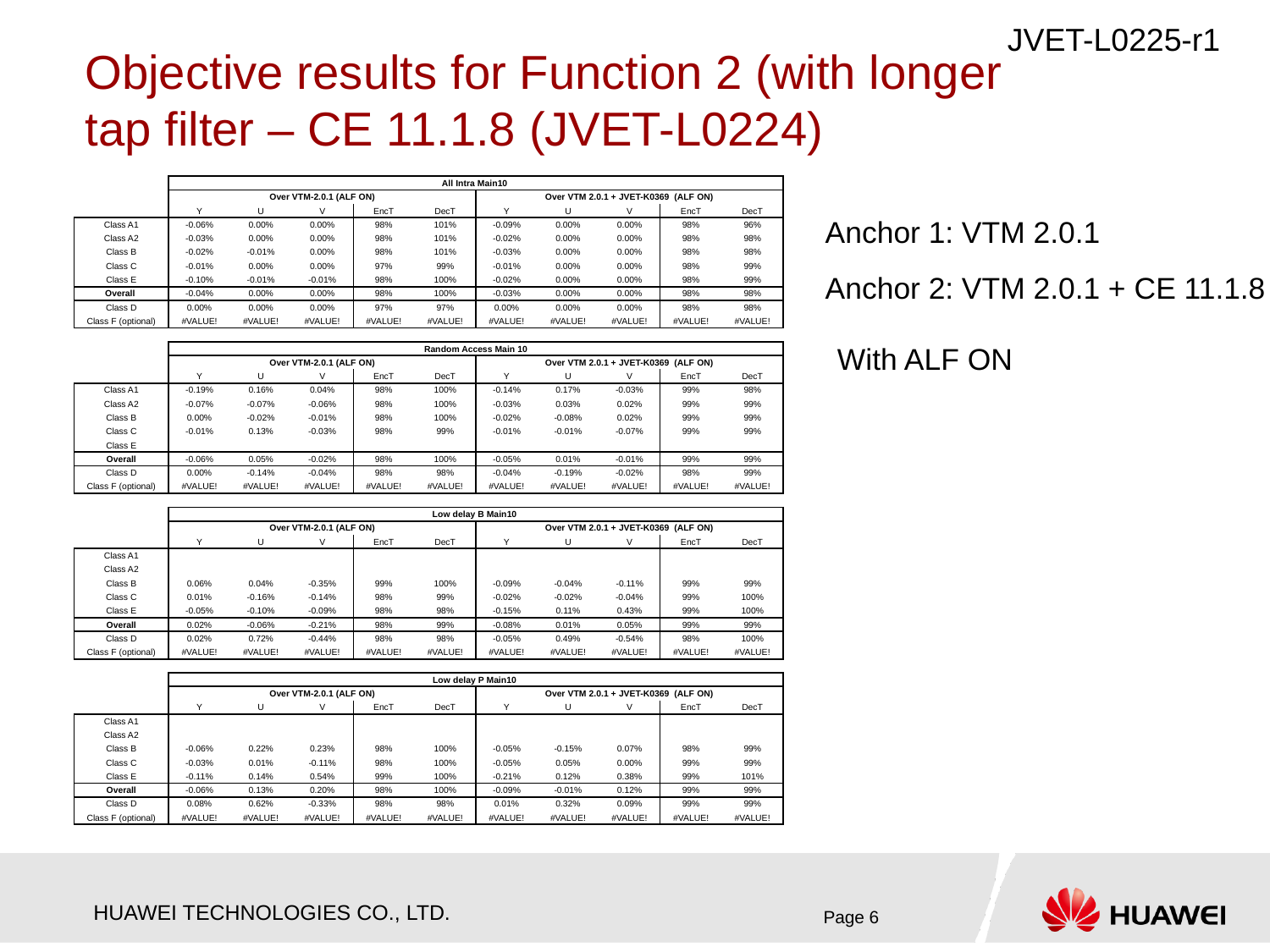

# Objective results for Function 2 (with longer tap filter – CE 11.1.8 (JVET-L0224)
|  | All Intra Main10 |  |  |  |  |  |  |  |  |  |
| --- | --- | --- | --- | --- | --- | --- | --- | --- | --- | --- |
|  | Over VTM-2.0.1 (ALF ON) |  |  |  |  | Over VTM 2.0.1 + JVET-K0369 (ALF ON) |  |  |  |  |
|  | Y | U | V | EncT | DecT | Y | U | V | EncT | DecT |
| Class A1 | -0.06% | 0.00% | 0.00% | 98% | 101% | -0.09% | 0.00% | 0.00% | 98% | 96% |
| Class A2 | -0.03% | 0.00% | 0.00% | 98% | 101% | -0.02% | 0.00% | 0.00% | 98% | 98% |
| Class B | -0.02% | -0.01% | 0.00% | 98% | 101% | -0.03% | 0.00% | 0.00% | 98% | 98% |
| Class C | -0.01% | 0.00% | 0.00% | 97% | 99% | -0.01% | 0.00% | 0.00% | 98% | 99% |
| Class E | -0.10% | -0.01% | -0.01% | 98% | 100% | -0.02% | 0.00% | 0.00% | 98% | 99% |
| Overall | -0.04% | 0.00% | 0.00% | 98% | 100% | -0.03% | 0.00% | 0.00% | 98% | 98% |
| Class D | 0.00% | 0.00% | 0.00% | 97% | 97% | 0.00% | 0.00% | 0.00% | 98% | 98% |
| Class F (optional) | #VALUE! | #VALUE! | #VALUE! | #VALUE! | #VALUE! | #VALUE! | #VALUE! | #VALUE! | #VALUE! | #VALUE! |
|  |  |  |  |  |  |  |  |  |  |  |
|  | Random Access Main 10 |  |  |  |  |  |  |  |  |  |
|  | Over VTM-2.0.1 (ALF ON) |  |  |  |  | Over VTM 2.0.1 + JVET-K0369 (ALF ON) |  |  |  |  |
|  | Y | U | V | EncT | DecT | Y | U | V | EncT | DecT |
| Class A1 | -0.19% | 0.16% | 0.04% | 98% | 100% | -0.14% | 0.17% | -0.03% | 99% | 98% |
| Class A2 | -0.07% | -0.07% | -0.06% | 98% | 100% | -0.03% | 0.03% | 0.02% | 99% | 99% |
| Class B | 0.00% | -0.02% | -0.01% | 98% | 100% | -0.02% | -0.08% | 0.02% | 99% | 99% |
| Class C | -0.01% | 0.13% | -0.03% | 98% | 99% | -0.01% | -0.01% | -0.07% | 99% | 99% |
| Class E |  |  |  |  |  |  |  |  |  |  |
| Overall | -0.06% | 0.05% | -0.02% | 98% | 100% | -0.05% | 0.01% | -0.01% | 99% | 99% |
| Class D | 0.00% | -0.14% | -0.04% | 98% | 98% | -0.04% | -0.19% | -0.02% | 98% | 99% |
| Class F (optional) | #VALUE! | #VALUE! | #VALUE! | #VALUE! | #VALUE! | #VALUE! | #VALUE! | #VALUE! | #VALUE! | #VALUE! |
|  |  |  |  |  |  |  |  |  |  |  |
|  | Low delay B Main10 |  |  |  |  |  |  |  |  |  |
|  | Over VTM-2.0.1 (ALF ON) |  |  |  |  | Over VTM 2.0.1 + JVET-K0369 (ALF ON) |  |  |  |  |
|  | Y | U | V | EncT | DecT | Y | U | V | EncT | DecT |
| Class A1 |  |  |  |  |  |  |  |  |  |  |
| Class A2 |  |  |  |  |  |  |  |  |  |  |
| Class B | 0.06% | 0.04% | -0.35% | 99% | 100% | -0.09% | -0.04% | -0.11% | 99% | 99% |
| Class C | 0.01% | -0.16% | -0.14% | 98% | 99% | -0.02% | -0.02% | -0.04% | 99% | 100% |
| Class E | -0.05% | -0.10% | -0.09% | 98% | 98% | -0.15% | 0.11% | 0.43% | 99% | 100% |
| Overall | 0.02% | -0.06% | -0.21% | 98% | 99% | -0.08% | 0.01% | 0.05% | 99% | 99% |
| Class D | 0.02% | 0.72% | -0.44% | 98% | 98% | -0.05% | 0.49% | -0.54% | 98% | 100% |
| Class F (optional) | #VALUE! | #VALUE! | #VALUE! | #VALUE! | #VALUE! | #VALUE! | #VALUE! | #VALUE! | #VALUE! | #VALUE! |
|  |  |  |  |  |  |  |  |  |  |  |
|  | Low delay P Main10 |  |  |  |  |  |  |  |  |  |
|  | Over VTM-2.0.1 (ALF ON) |  |  |  |  | Over VTM 2.0.1 + JVET-K0369 (ALF ON) |  |  |  |  |
|  | Y | U | V | EncT | DecT | Y | U | V | EncT | DecT |
| Class A1 |  |  |  |  |  |  |  |  |  |  |
| Class A2 |  |  |  |  |  |  |  |  |  |  |
| Class B | -0.06% | 0.22% | 0.23% | 98% | 100% | -0.05% | -0.15% | 0.07% | 98% | 99% |
| Class C | -0.03% | 0.01% | -0.11% | 98% | 100% | -0.05% | 0.05% | 0.00% | 99% | 99% |
| Class E | -0.11% | 0.14% | 0.54% | 99% | 100% | -0.21% | 0.12% | 0.38% | 99% | 101% |
| Overall | -0.06% | 0.13% | 0.20% | 98% | 100% | -0.09% | -0.01% | 0.12% | 99% | 99% |
| Class D | 0.08% | 0.62% | -0.33% | 98% | 98% | 0.01% | 0.32% | 0.09% | 99% | 99% |
| Class F (optional) | #VALUE! | #VALUE! | #VALUE! | #VALUE! | #VALUE! | #VALUE! | #VALUE! | #VALUE! | #VALUE! | #VALUE! |
Anchor 1: VTM 2.0.1
Anchor 2: VTM 2.0.1 + CE 11.1.8
With ALF ON

Page 6